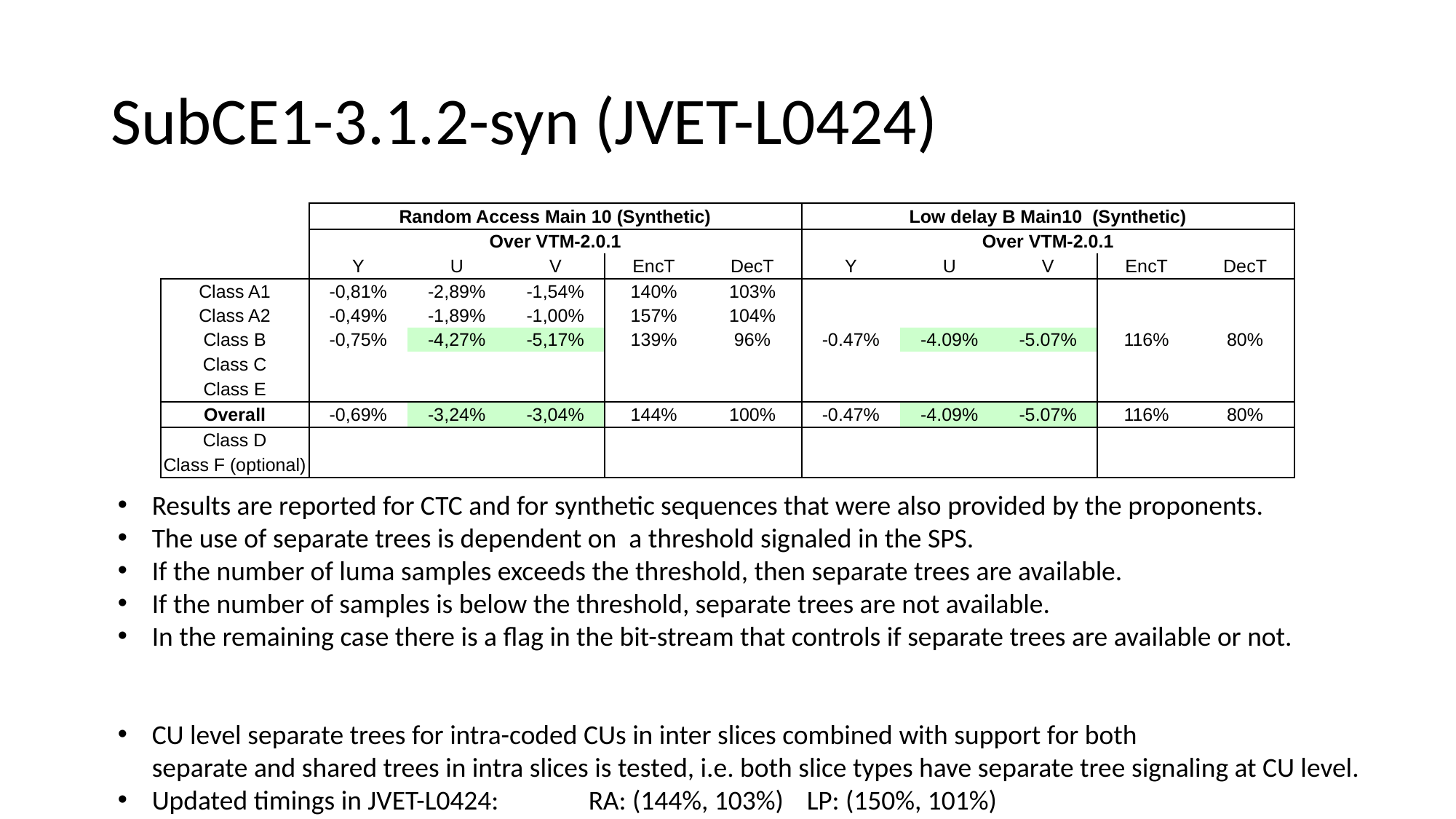

# SubCE1-3.1.2-syn (JVET-L0424)
|  | Random Access Main 10 (Synthetic) |  |  |  |  | Low delay B Main10 (Synthetic) |  |  |  |  |
| --- | --- | --- | --- | --- | --- | --- | --- | --- | --- | --- |
|  | Over VTM-2.0.1 |  |  |  |  | Over VTM-2.0.1 |  |  |  |  |
|  | Y | U | V | EncT | DecT | Y | U | V | EncT | DecT |
| Class A1 | -0,81% | -2,89% | -1,54% | 140% | 103% |  |  |  |  |  |
| Class A2 | -0,49% | -1,89% | -1,00% | 157% | 104% |  |  |  |  |  |
| Class B | -0,75% | -4,27% | -5,17% | 139% | 96% | -0.47% | -4.09% | -5.07% | 116% | 80% |
| Class C |  |  |  |  |  |  |  |  |  |  |
| Class E |  |  |  |  |  |  |  |  |  |  |
| Overall | -0,69% | -3,24% | -3,04% | 144% | 100% | -0.47% | -4.09% | -5.07% | 116% | 80% |
| Class D |  |  |  |  |  |  |  |  |  |  |
| Class F (optional) |  |  |  |  |  |  |  |  |  |  |
Results are reported for CTC and for synthetic sequences that were also provided by the proponents.
The use of separate trees is dependent on  a threshold signaled in the SPS.
If the number of luma samples exceeds the threshold, then separate trees are available.
If the number of samples is below the threshold, separate trees are not available.
In the remaining case there is a flag in the bit-stream that controls if separate trees are available or not.

CU level separate trees for intra-coded CUs in inter slices combined with support for both
separate and shared trees in intra slices is tested, i.e. both slice types have separate tree signaling at CU level.
Updated timings in JVET-L0424: 	RA: (144%, 103%)	LP: (150%, 101%)